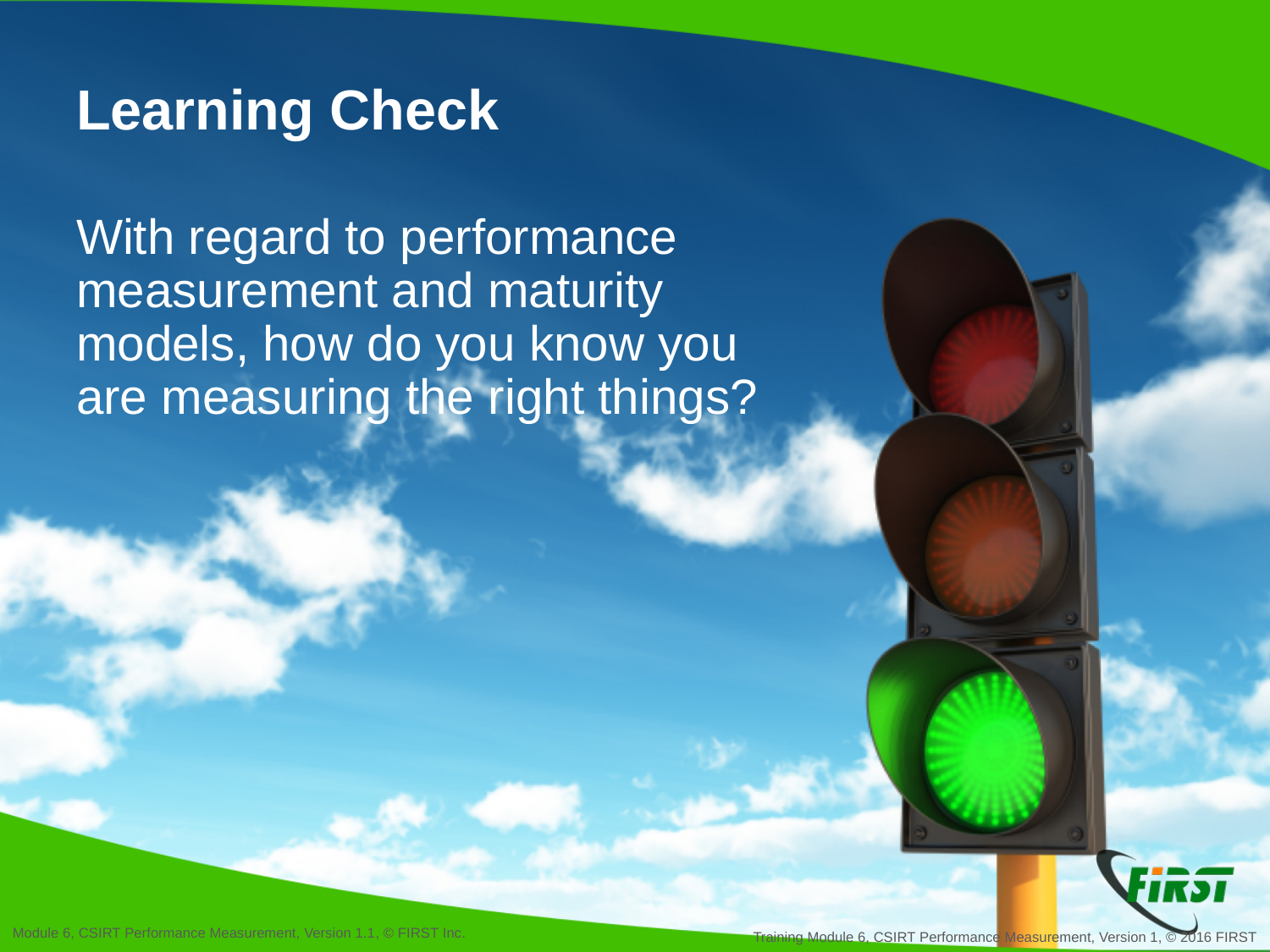

# Learning Check
With regard to performance measurement and maturity models, how do you know you
are measuring the right things?
Training Module 6, CSIRT Performance Measurement, Version 1, © 2016 FIRST